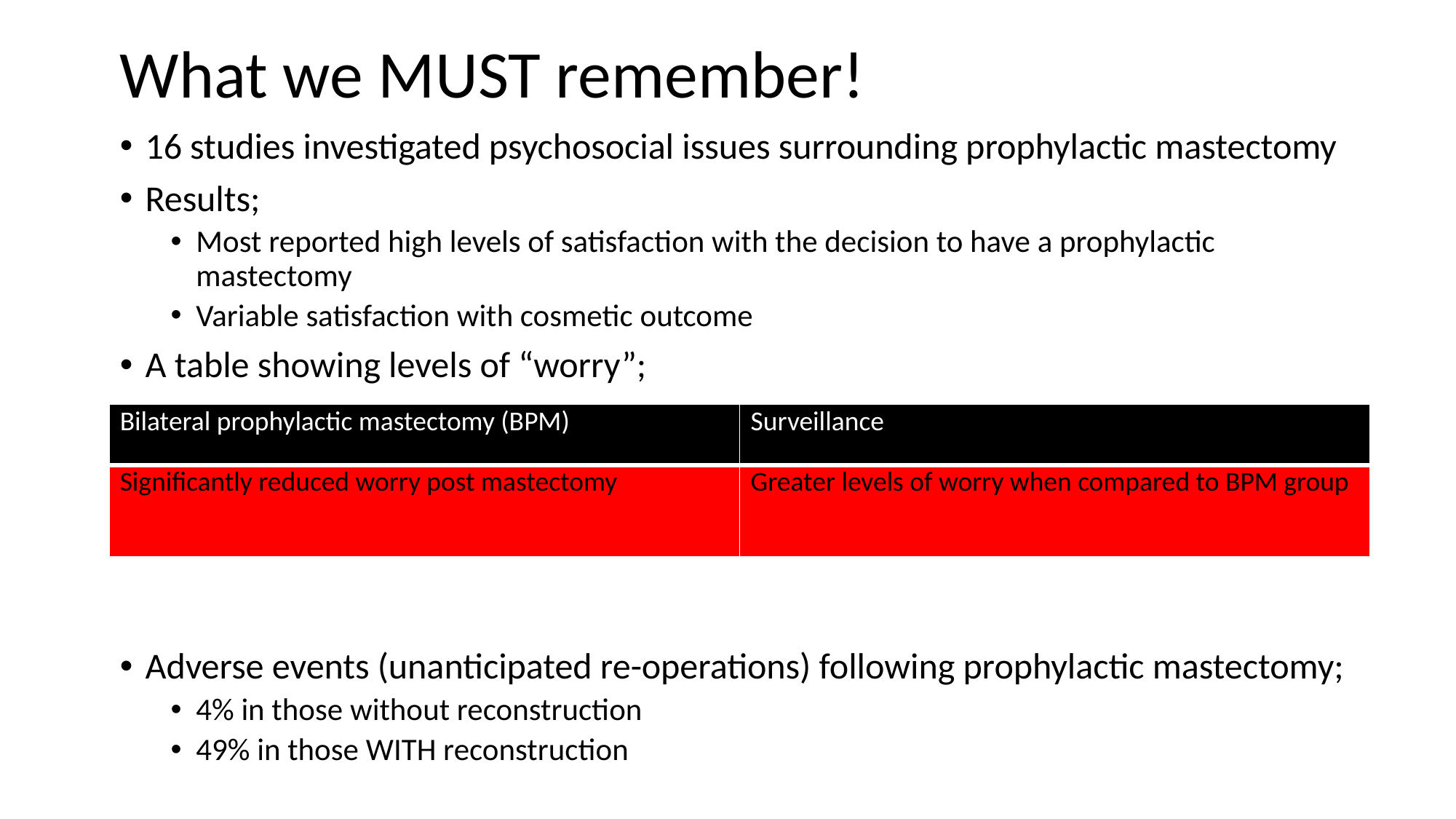

# What we MUST remember!
16 studies investigated psychosocial issues surrounding prophylactic mastectomy
Results;
Most reported high levels of satisfaction with the decision to have a prophylactic mastectomy
Variable satisfaction with cosmetic outcome
A table showing levels of “worry”;

Adverse events (unanticipated re-operations) following prophylactic mastectomy;
4% in those without reconstruction
49% in those WITH reconstruction

| Bilateral prophylactic mastectomy (BPM) | Surveillance |
| --- | --- |
| Significantly reduced worry post mastectomy | Greater levels of worry when compared to BPM group |